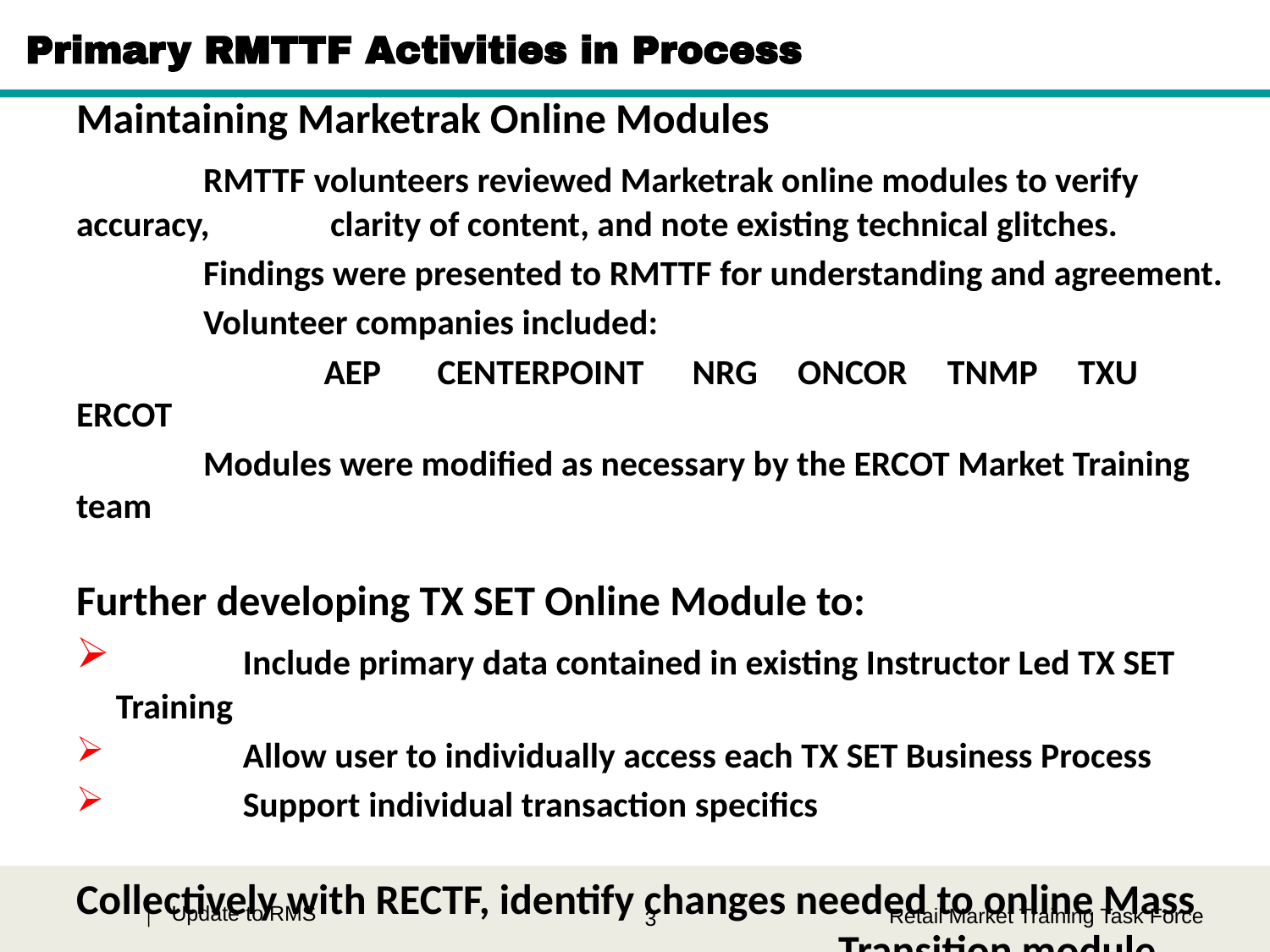

# Primary RMTTF Activities in Process
Maintaining Marketrak Online Modules
	RMTTF volunteers reviewed Marketrak online modules to verify accuracy, 	clarity of content, and note existing technical glitches.
	Findings were presented to RMTTF for understanding and agreement.
	Volunteer companies included:
	               AEP       CENTERPOINT      NRG     ONCOR     TNMP     TXU      ERCOT
   	Modules were modified as necessary by the ERCOT Market Training team

Further developing TX SET Online Module to:
	Include primary data contained in existing Instructor Led TX SET Training
  	Allow user to individually access each TX SET Business Process
	Support individual transaction specifics

Collectively with RECTF, identify changes needed to online Mass 							Transition module
Update to RMS
Retail Market Training Task Force